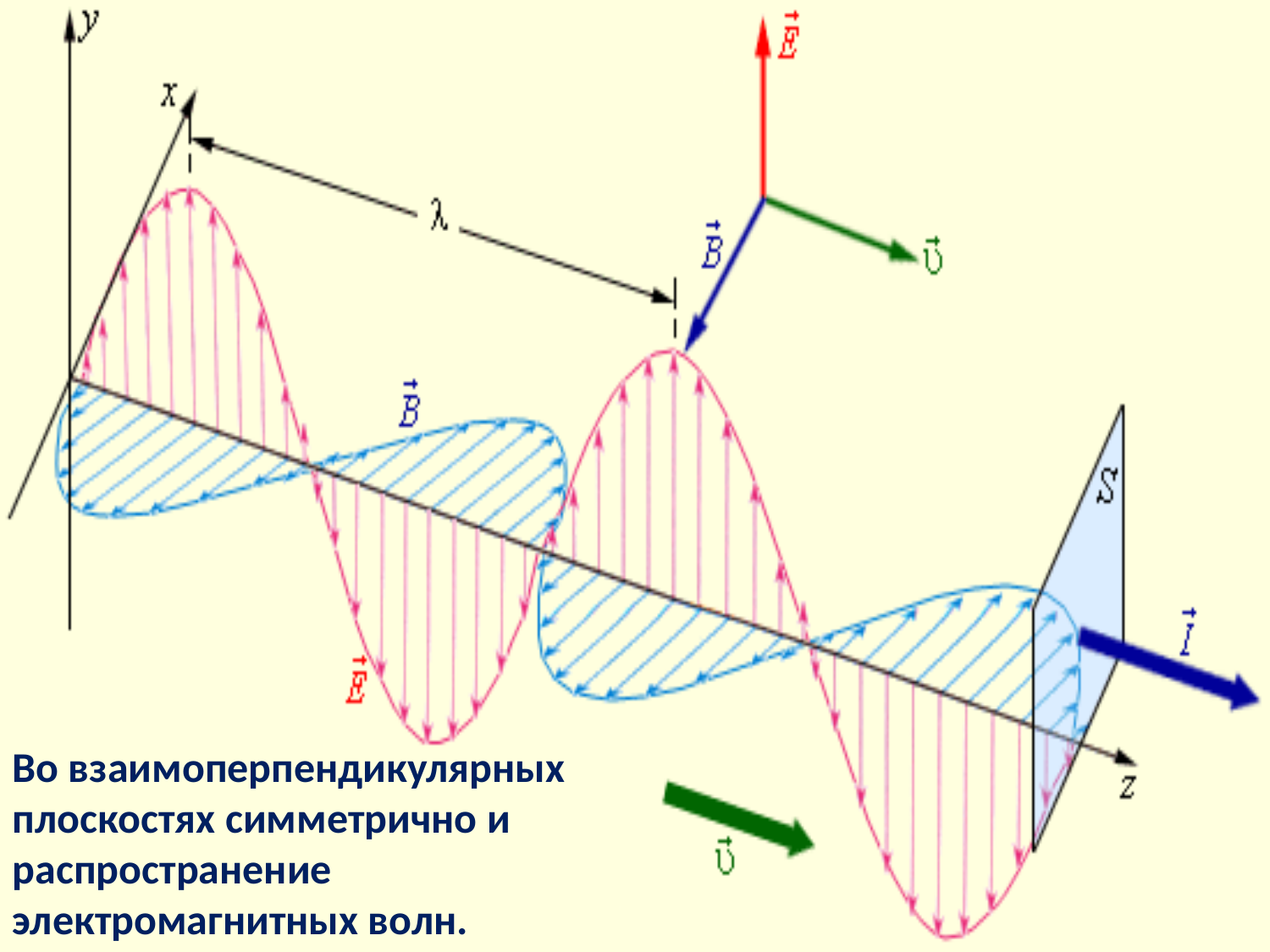

Во взаимоперпендикулярных плоскостях симметрично и распространение электромагнитных волн.